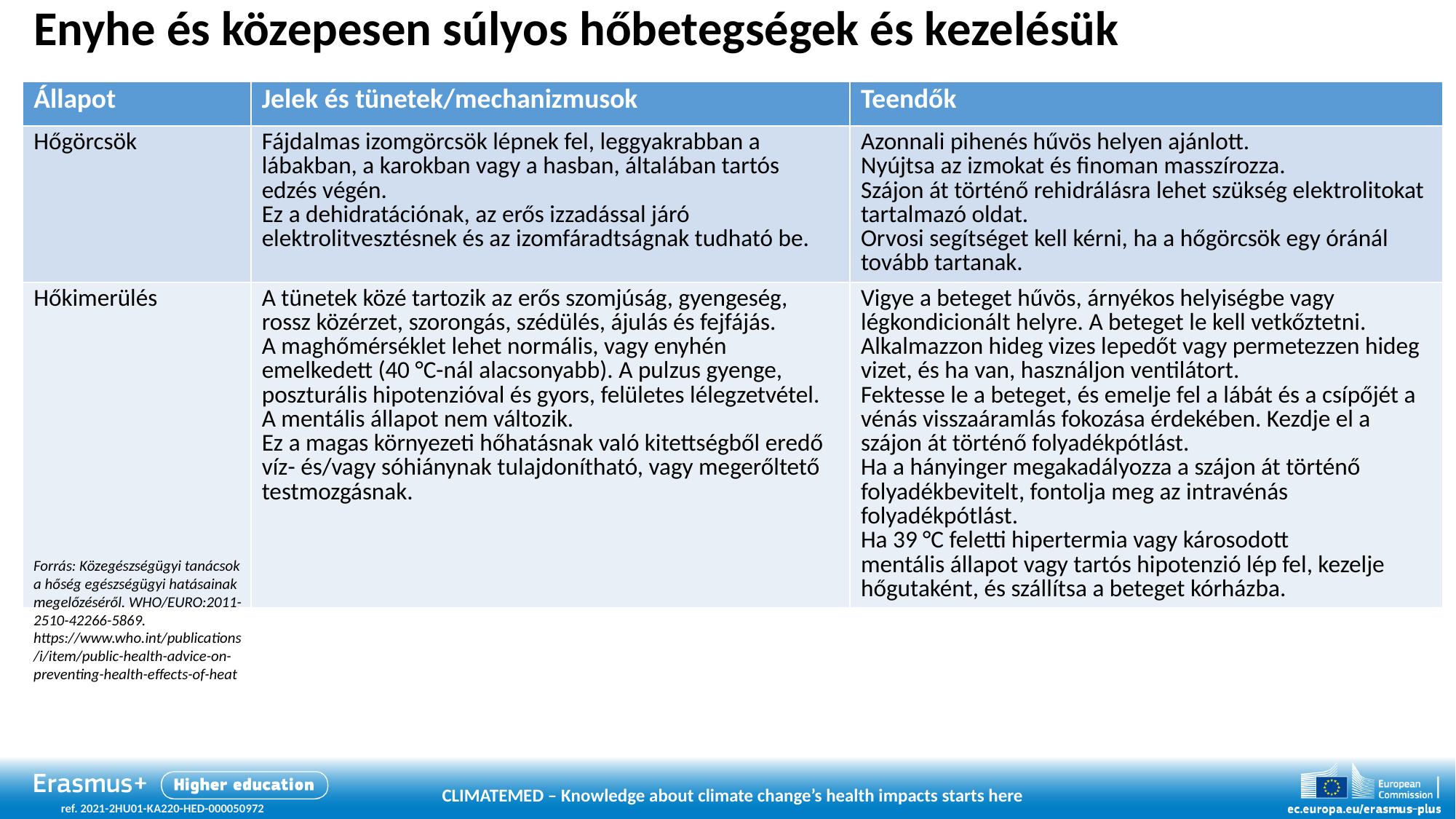

# Enyhe és közepesen súlyos hőbetegségek és kezelésük
| Állapot | Jelek és tünetek/mechanizmusok | Teendők |
| --- | --- | --- |
| Hőgörcsök | Fájdalmas izomgörcsök lépnek fel, leggyakrabban a lábakban, a karokban vagy a hasban, általában tartós edzés végén. Ez a dehidratációnak, az erős izzadással járó elektrolitvesztésnek és az izomfáradtságnak tudható be. | Azonnali pihenés hűvös helyen ajánlott. Nyújtsa az izmokat és finoman masszírozza. Szájon át történő rehidrálásra lehet szükség elektrolitokat tartalmazó oldat. Orvosi segítséget kell kérni, ha a hőgörcsök egy óránál tovább tartanak. |
| Hőkimerülés | A tünetek közé tartozik az erős szomjúság, gyengeség, rossz közérzet, szorongás, szédülés, ájulás és fejfájás. A maghőmérséklet lehet normális, vagy enyhén emelkedett (40 °C-nál alacsonyabb). A pulzus gyenge, poszturális hipotenzióval és gyors, felületes lélegzetvétel. A mentális állapot nem változik. Ez a magas környezeti hőhatásnak való kitettségből eredő víz- és/vagy sóhiánynak tulajdonítható, vagy megerőltető testmozgásnak. | Vigye a beteget hűvös, árnyékos helyiségbe vagy légkondicionált helyre. A beteget le kell vetkőztetni. Alkalmazzon hideg vizes lepedőt vagy permetezzen hideg vizet, és ha van, használjon ventilátort. Fektesse le a beteget, és emelje fel a lábát és a csípőjét a vénás visszaáramlás fokozása érdekében. Kezdje el a szájon át történő folyadékpótlást. Ha a hányinger megakadályozza a szájon át történő folyadékbevitelt, fontolja meg az intravénás folyadékpótlást. Ha 39 °C feletti hipertermia vagy károsodott mentális állapot vagy tartós hipotenzió lép fel, kezelje hőgutaként, és szállítsa a beteget kórházba. |
Forrás: Közegészségügyi tanácsok a hőség egészségügyi hatásainak megelőzéséről. WHO/EURO:2011-2510-42266-5869. https://www.who.int/publications/i/item/public-health-advice-on-preventing-health-effects-of-heat